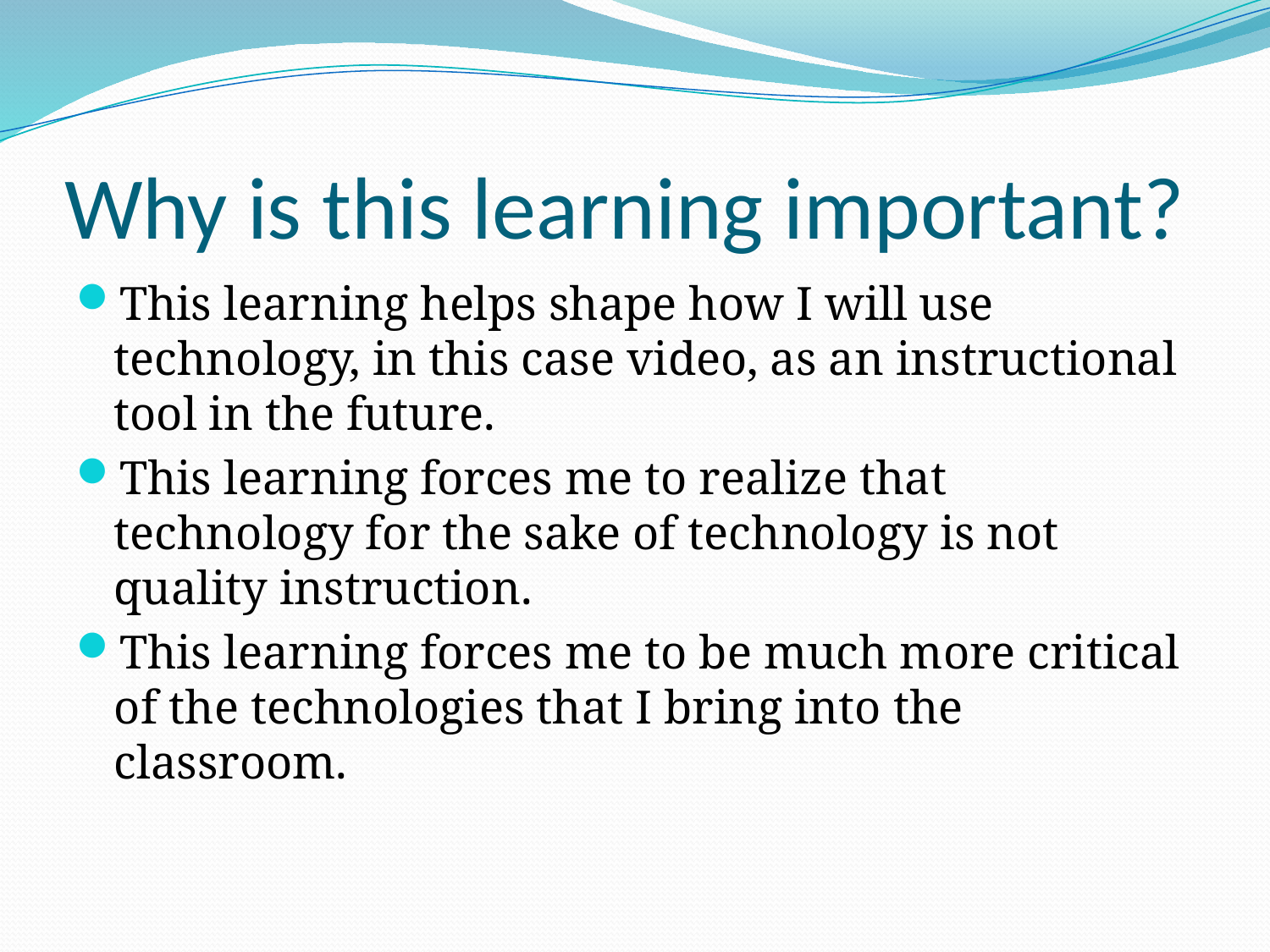

# Why is this learning important?
This learning helps shape how I will use technology, in this case video, as an instructional tool in the future.
This learning forces me to realize that technology for the sake of technology is not quality instruction.
This learning forces me to be much more critical of the technologies that I bring into the classroom.